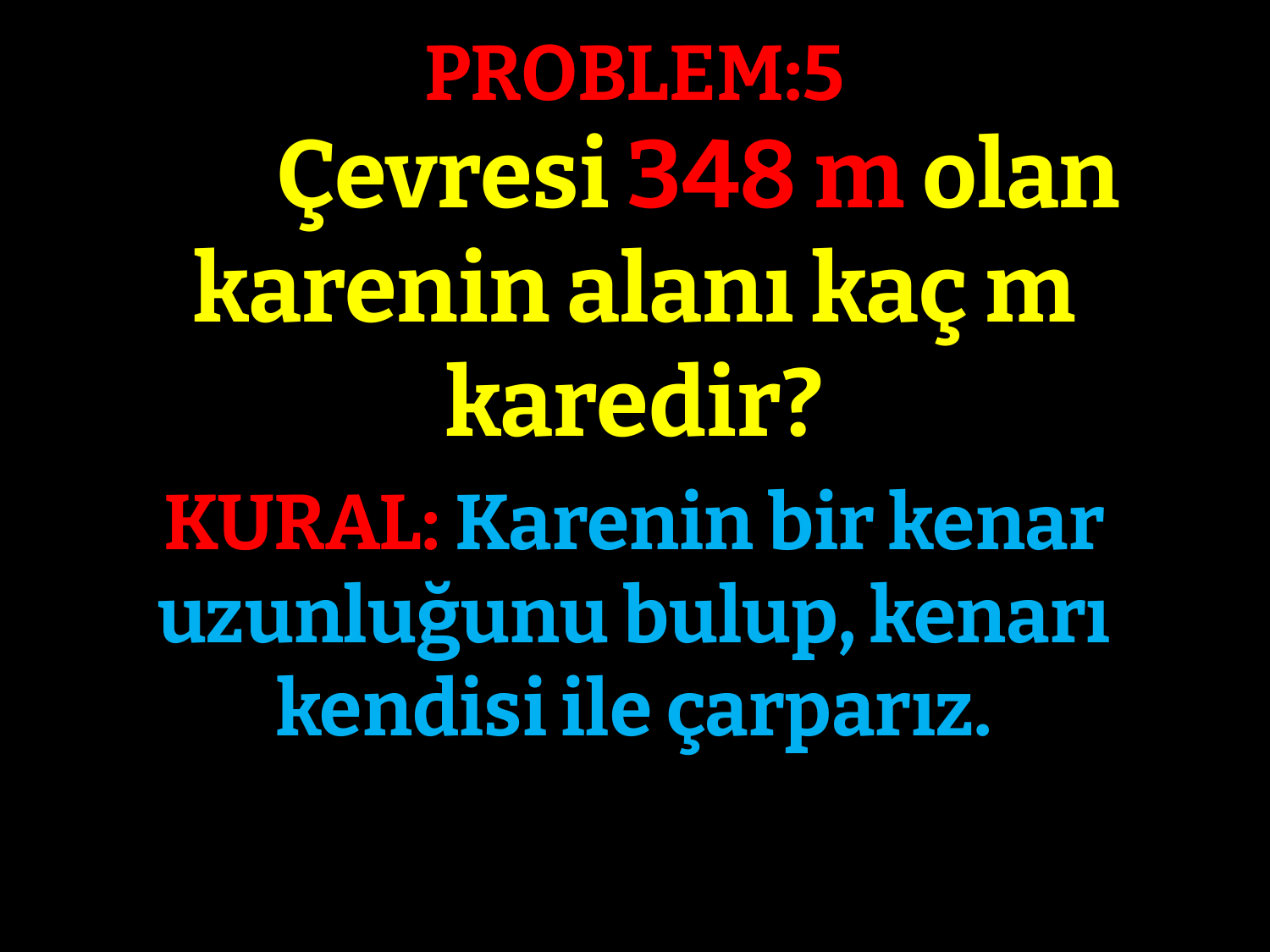

PROBLEM:5
 	Çevresi 348 m olan karenin alanı kaç m karedir?
#
KURAL: Karenin bir kenar uzunluğunu bulup, kenarı kendisi ile çarparız.